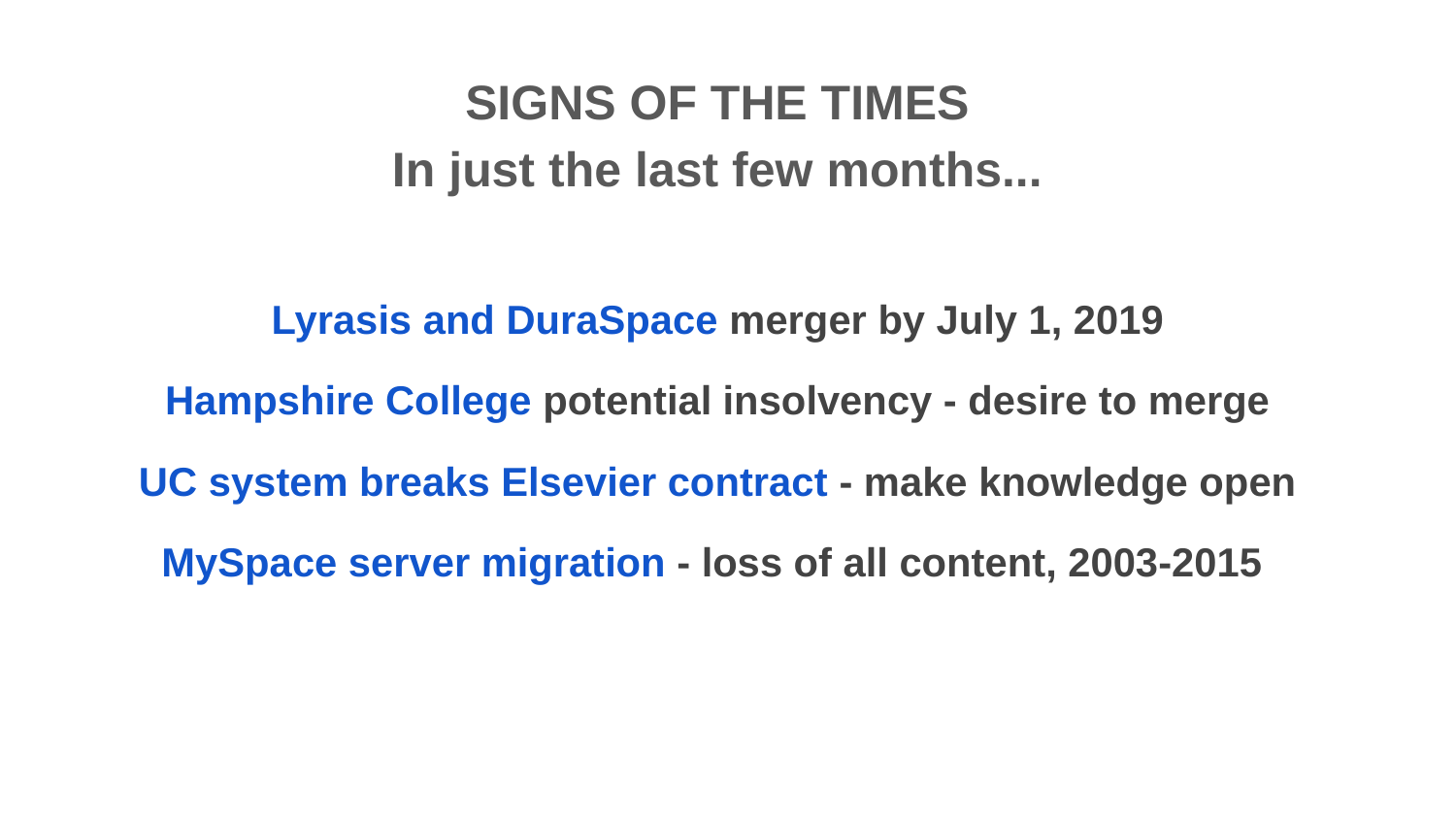

SIGNS OF THE TIMES
In just the last few months...
Lyrasis and DuraSpace merger by July 1, 2019
Hampshire College potential insolvency - desire to merge
UC system breaks Elsevier contract - make knowledge open
MySpace server migration - loss of all content, 2003-2015